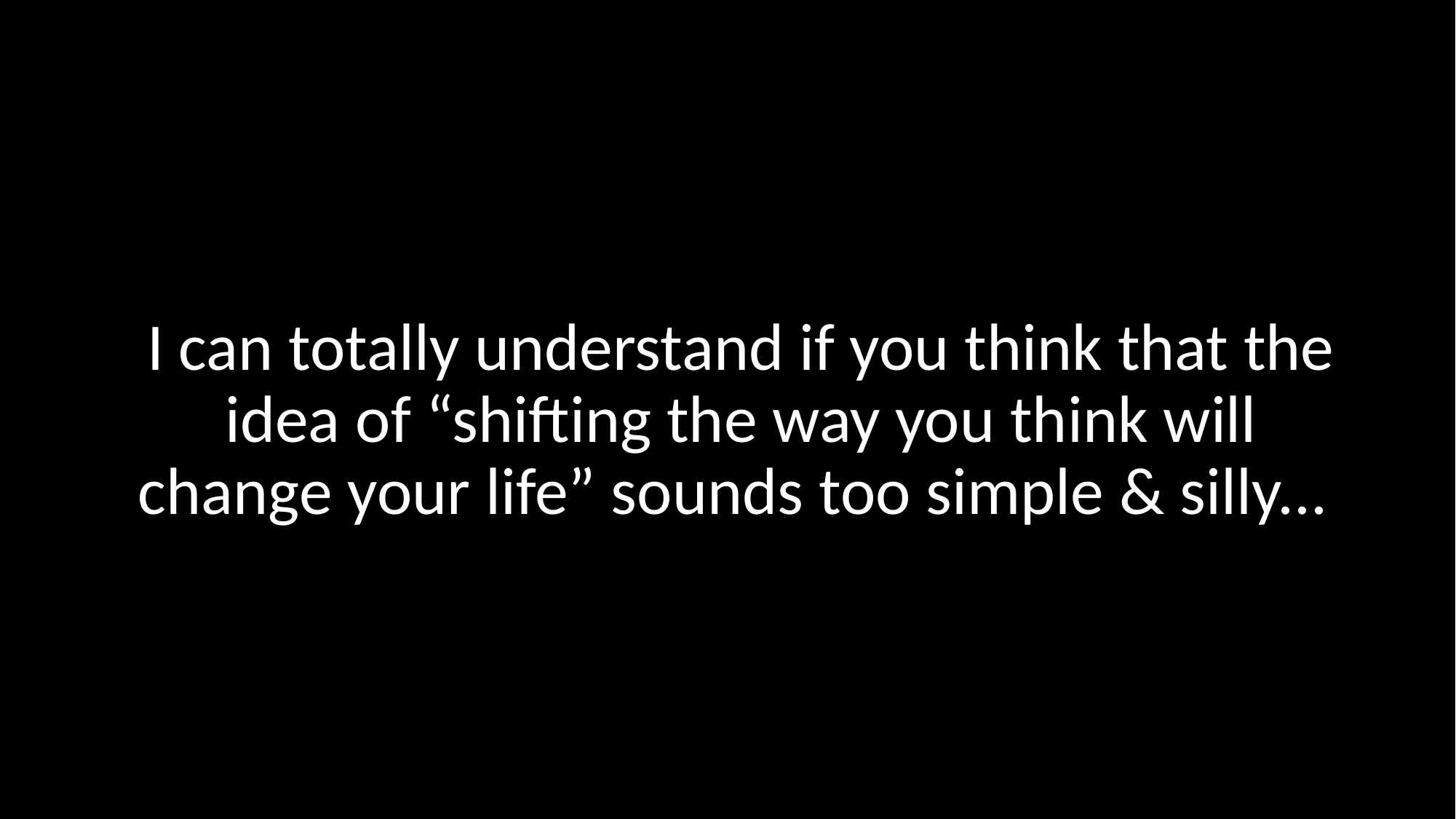

I can totally understand if you think that the idea of “shifting the way you think will change your life” sounds too simple & silly...